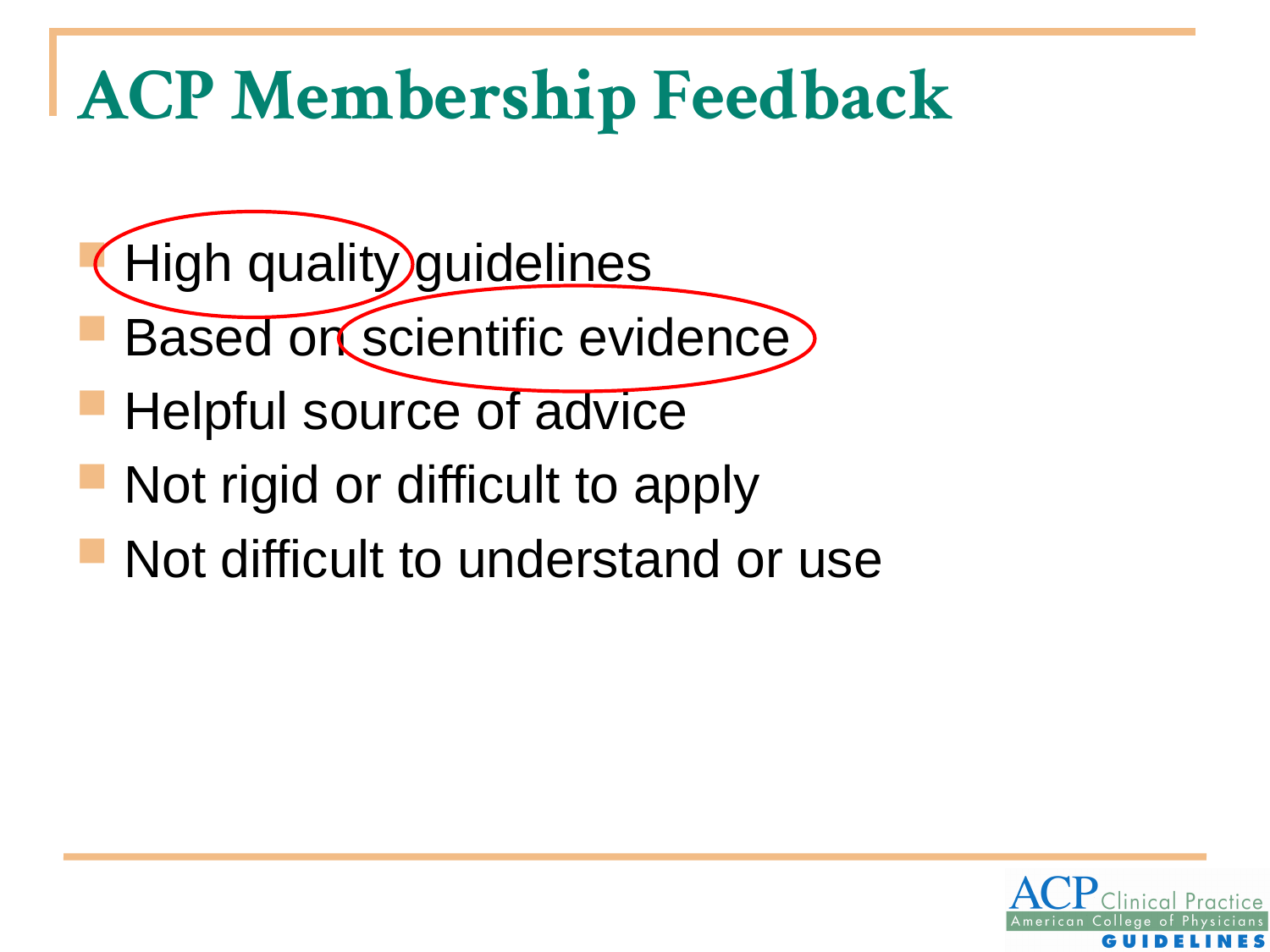

# ACP Membership Feedback

High quality guidelines
Based on scientific evidence
Helpful source of advice
Not rigid or difficult to apply
Not difficult to understand or use